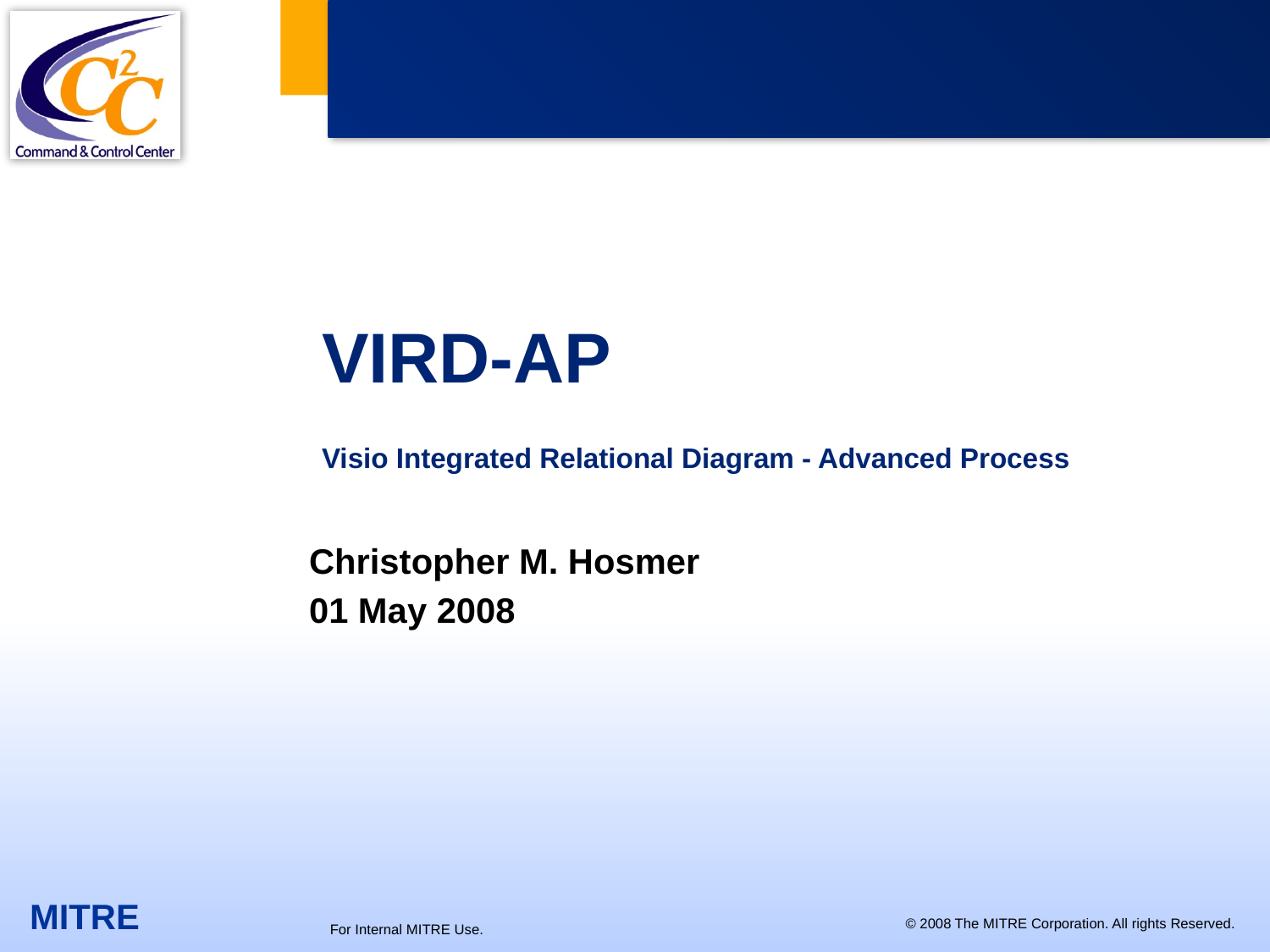

# VIRD-AP Visio Integrated Relational Diagram - Advanced Process
Christopher M. Hosmer
01 May 2008